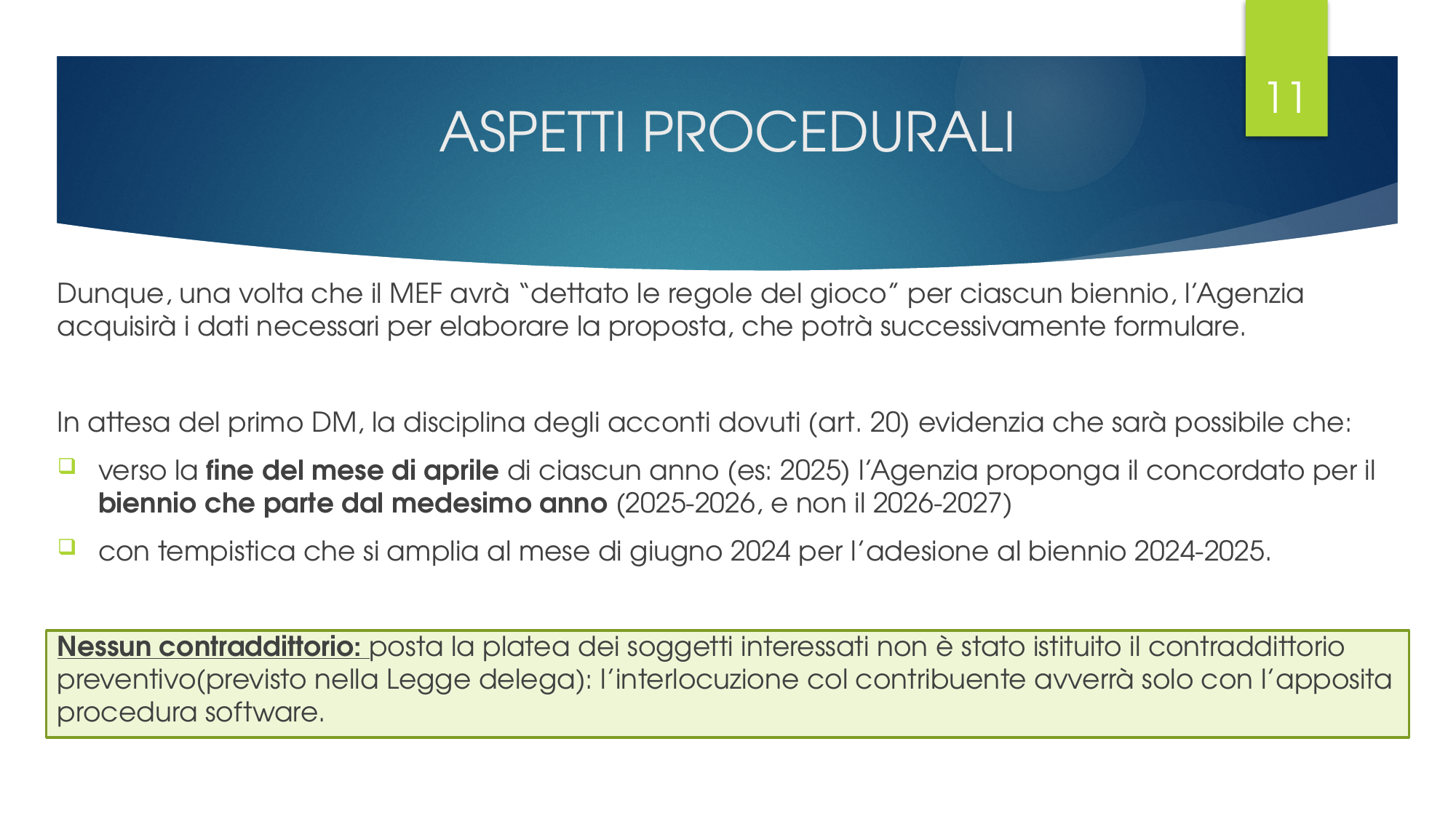

11
# ASPETTI PROCEDURALI
Dunque, una volta che il MEF avrà “dettato le regole del gioco” per ciascun biennio, l’Agenzia acquisirà i dati necessari per elaborare la proposta, che potrà successivamente formulare.

In attesa del primo DM, la disciplina degli acconti dovuti (art. 20) evidenzia che sarà possibile che:
verso la fine del mese di aprile di ciascun anno (es: 2025) l’Agenzia proponga il concordato per il biennio che parte dal medesimo anno (2025-2026, e non il 2026-2027)
con tempistica che si amplia al mese di giugno 2024 per l’adesione al biennio 2024-2025.

Nessun contraddittorio: posta la platea dei soggetti interessati non è stato istituito il contraddittorio preventivo(previsto nella Legge delega): l’interlocuzione col contribuente avverrà solo con l’apposita procedura software.